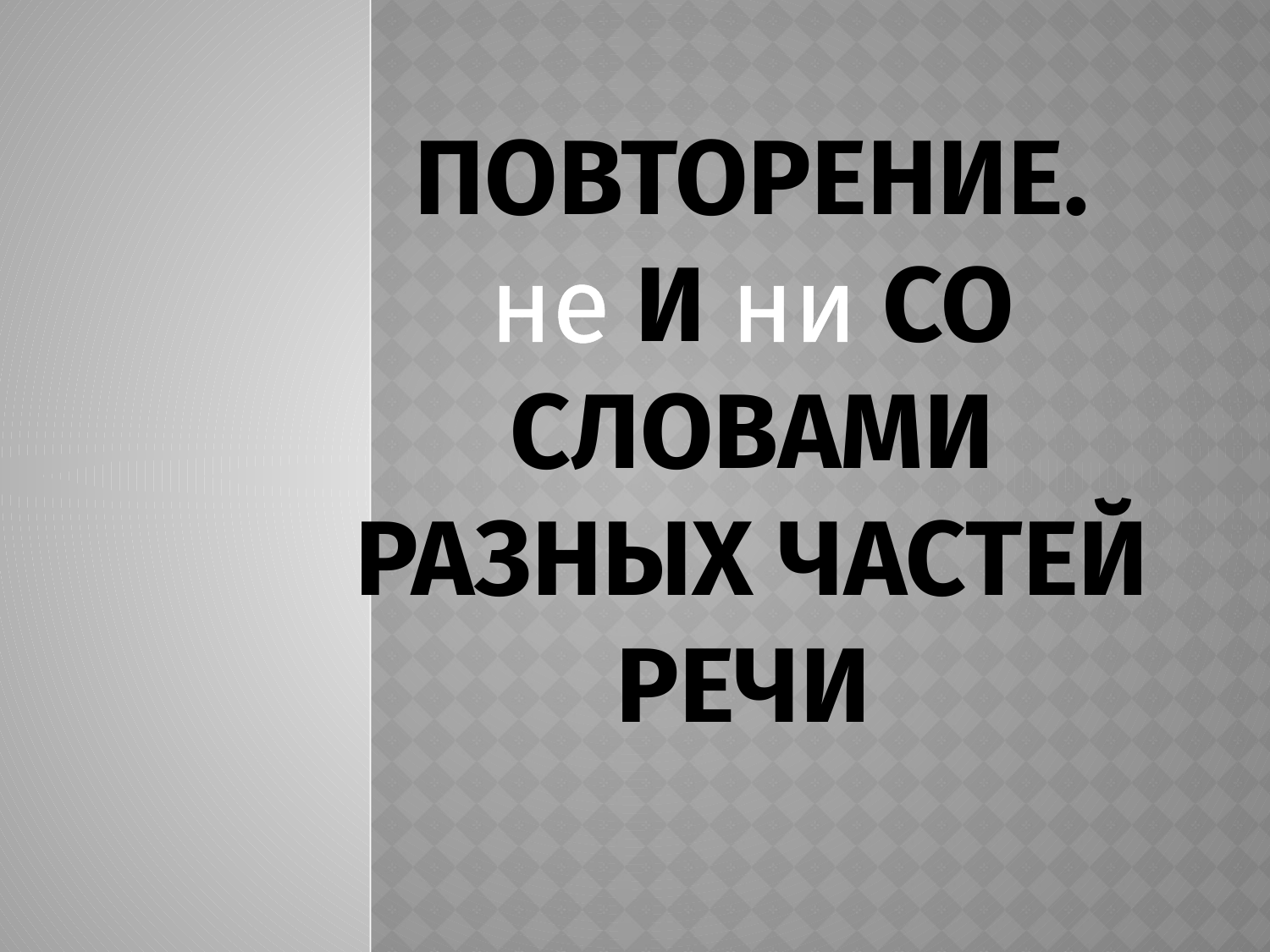

# Повторение. не и ни со словами разных частей речи